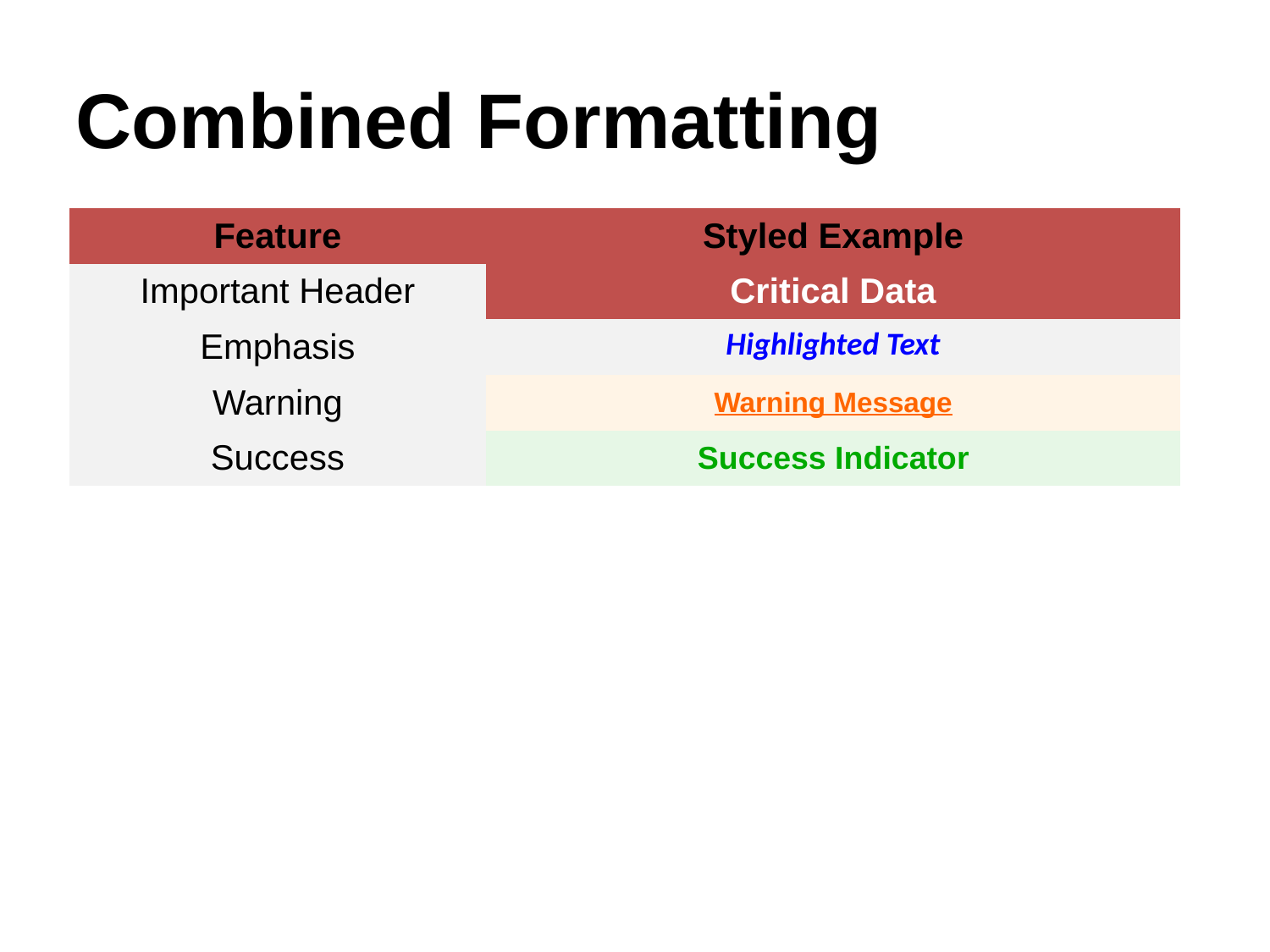

Combined Formatting
| Feature | Styled Example |
| --- | --- |
| Important Header | Critical Data |
| Emphasis | Highlighted Text |
| Warning | Warning Message |
| Success | Success Indicator |